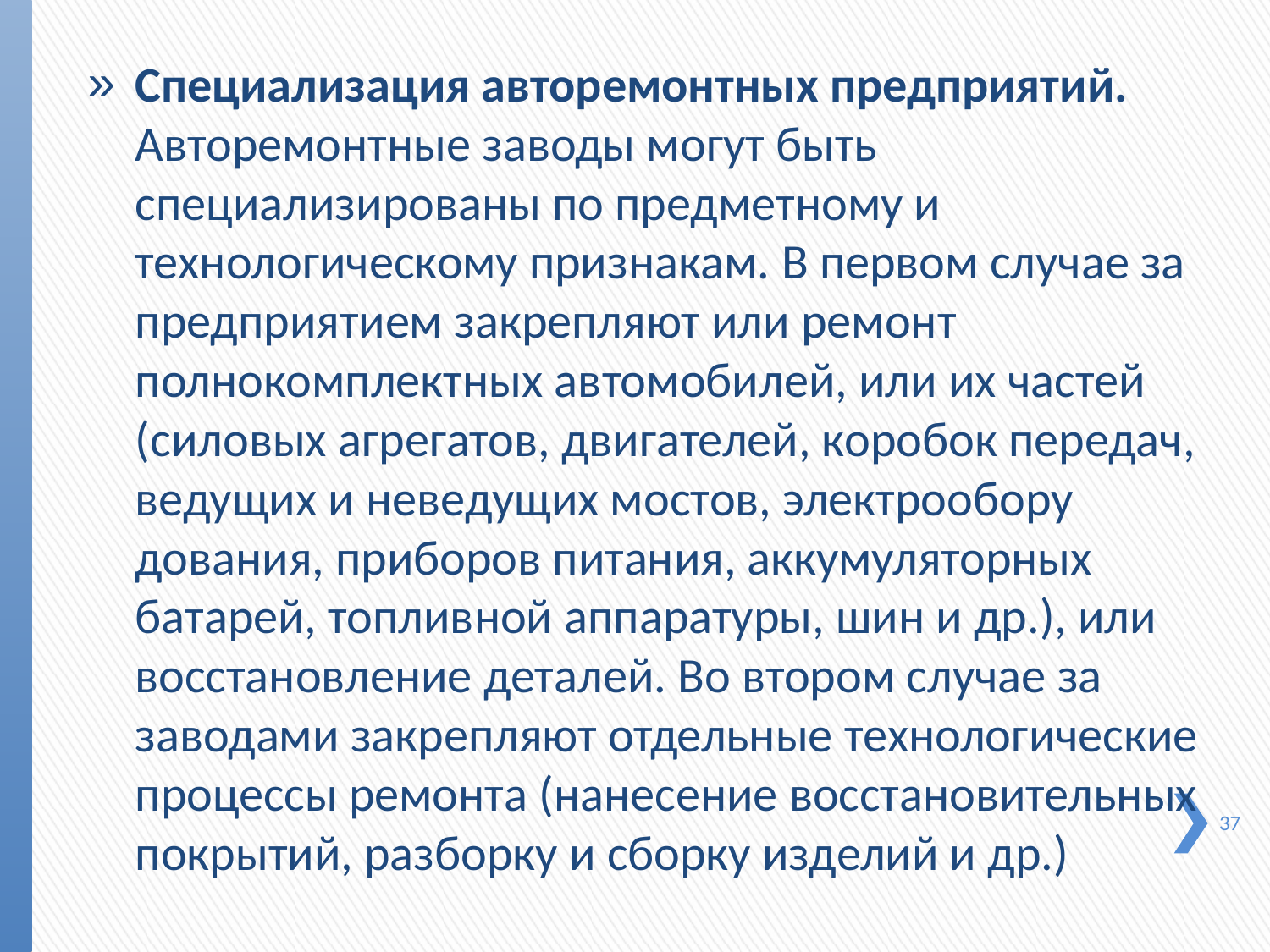

Специализация авторемонтных предприятий. Авторе­монтные заводы могут быть специализированы по предмет­ному и технологическому признакам. В первом случае за предприятием закрепляют или ремонт полнокомплектных ав­томобилей, или их частей (силовых агрегатов, двигателей, ко­робок передач, ведущих и неведущих мостов, электрообору­дования, приборов питания, аккумуляторных батарей, топлив­ной аппаратуры, шин и др.), или восстановление деталей. Во втором случае за заводами закрепляют отдельные техноло­гические процессы ремонта (нанесение восстановительных покрытий, разборку и сборку изделий и др.)

37